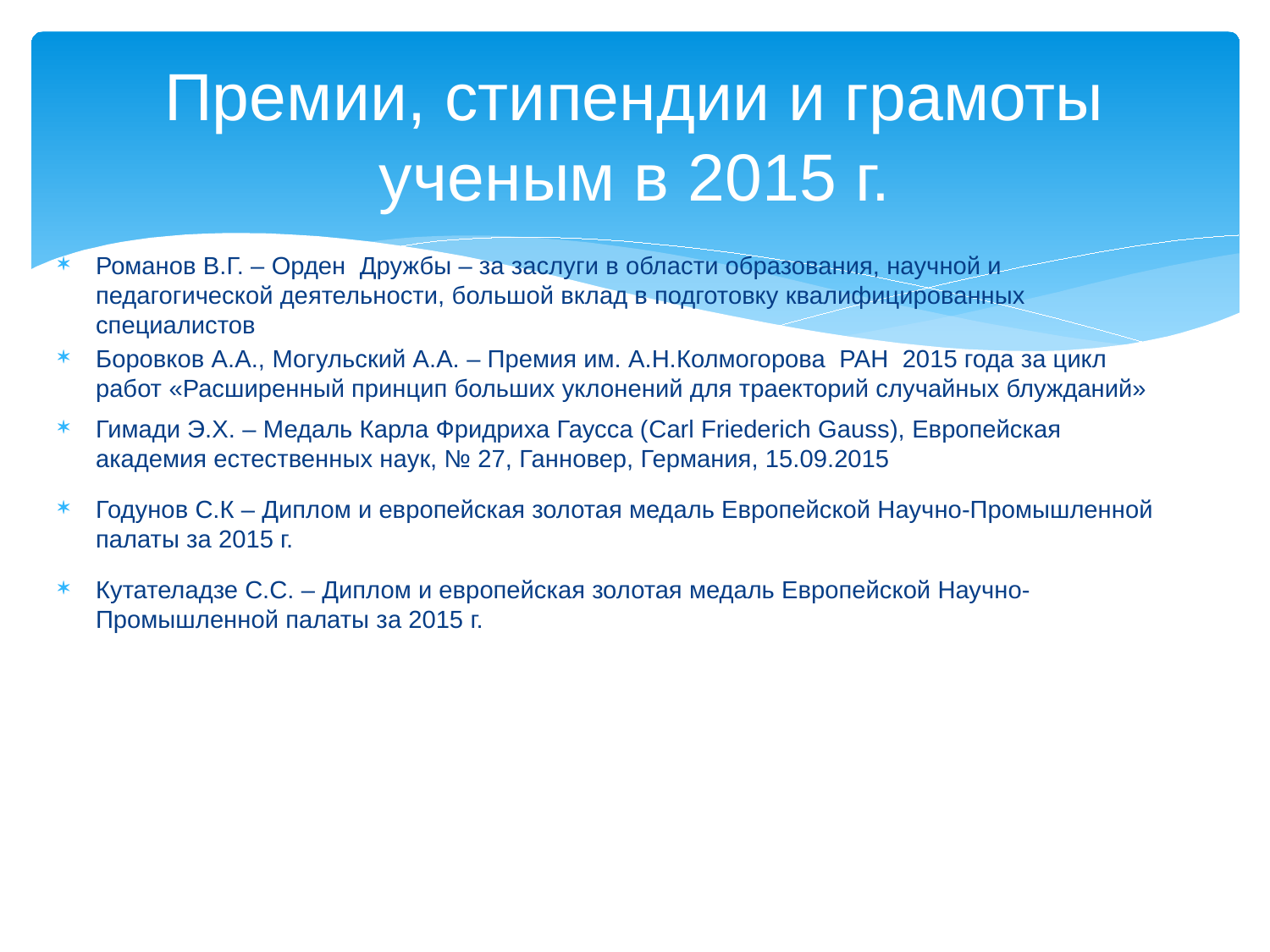

# Премии, стипендии и грамоты ученым в 2015 г.
Романов В.Г. – Орден  Дружбы – за заслуги в области образования, научной и педагогической деятельности, большой вклад в подготовку квалифицированных специалистов
Боровков А.А., Могульский А.А. – Премия им. А.Н.Колмогорова  РАН  2015 года за цикл работ «Расширенный принцип больших уклонений для траекторий случайных блужданий»
Гимади Э.Х. – Медаль Карла Фридриха Гаусса (Carl Friederich Gauss), Европейская академия естественных наук, № 27, Ганновер, Германия, 15.09.2015
Годунов С.К – Диплом и европейская золотая медаль Европейской Научно-Промышленной палаты за 2015 г.
Кутателадзе С.С. – Диплом и европейская золотая медаль Европейской Научно-Промышленной палаты за 2015 г.